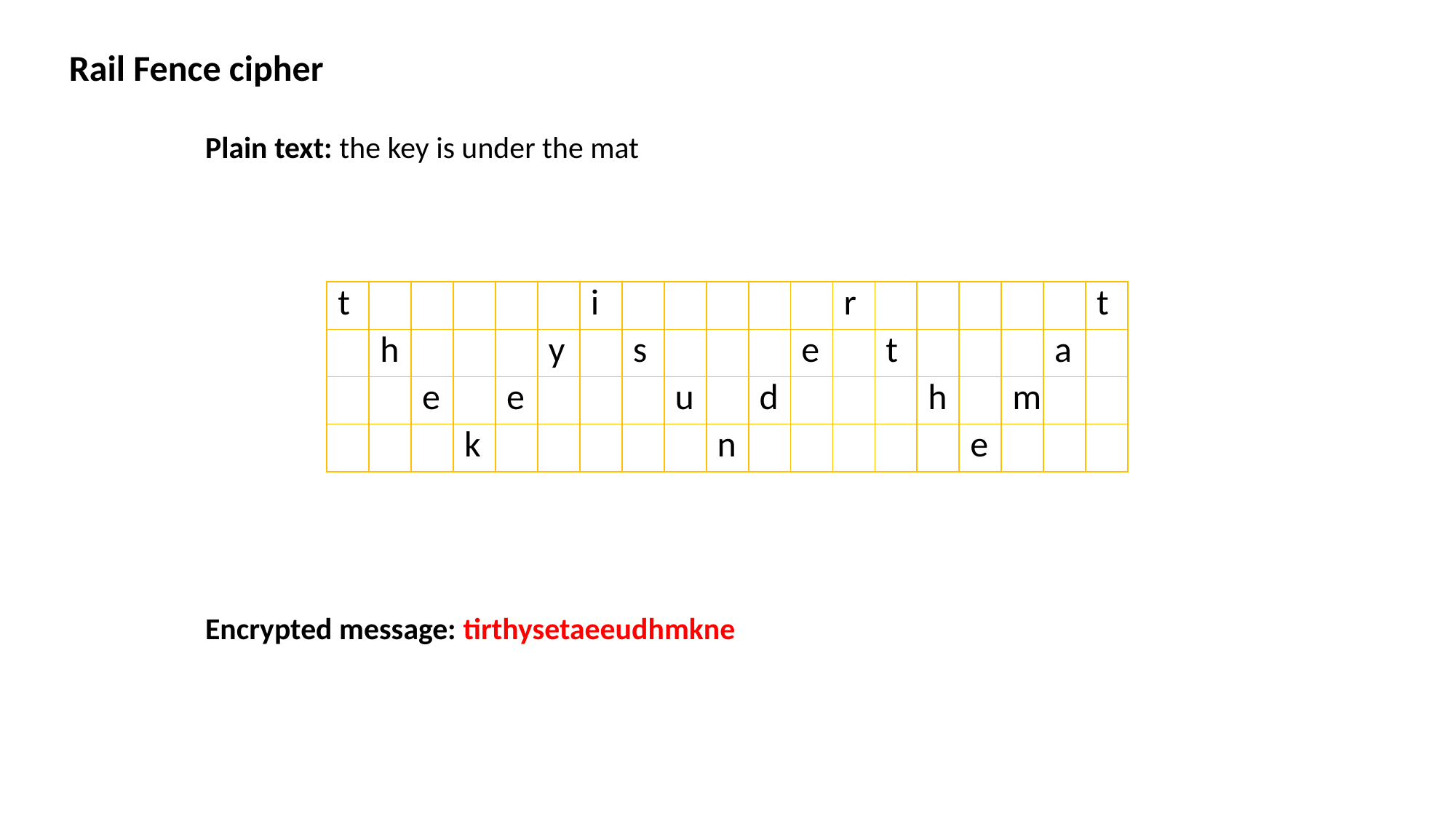

Rail Fence cipher
Plain text: the key is under the mat
| t |  |  |  |  |  | i |  |  |  |  |  | r |  |  |  |  |  | t |
| --- | --- | --- | --- | --- | --- | --- | --- | --- | --- | --- | --- | --- | --- | --- | --- | --- | --- | --- |
|  | h |  |  |  | y |  | s |  |  |  | e |  | t |  |  |  | a |  |
|  |  | e |  | e |  |  |  | u |  | d |  |  |  | h |  | m |  |  |
|  |  |  | k |  |  |  |  |  | n |  |  |  |  |  | e |  |  |  |
Encrypted message: tirthysetaeeudhmkne